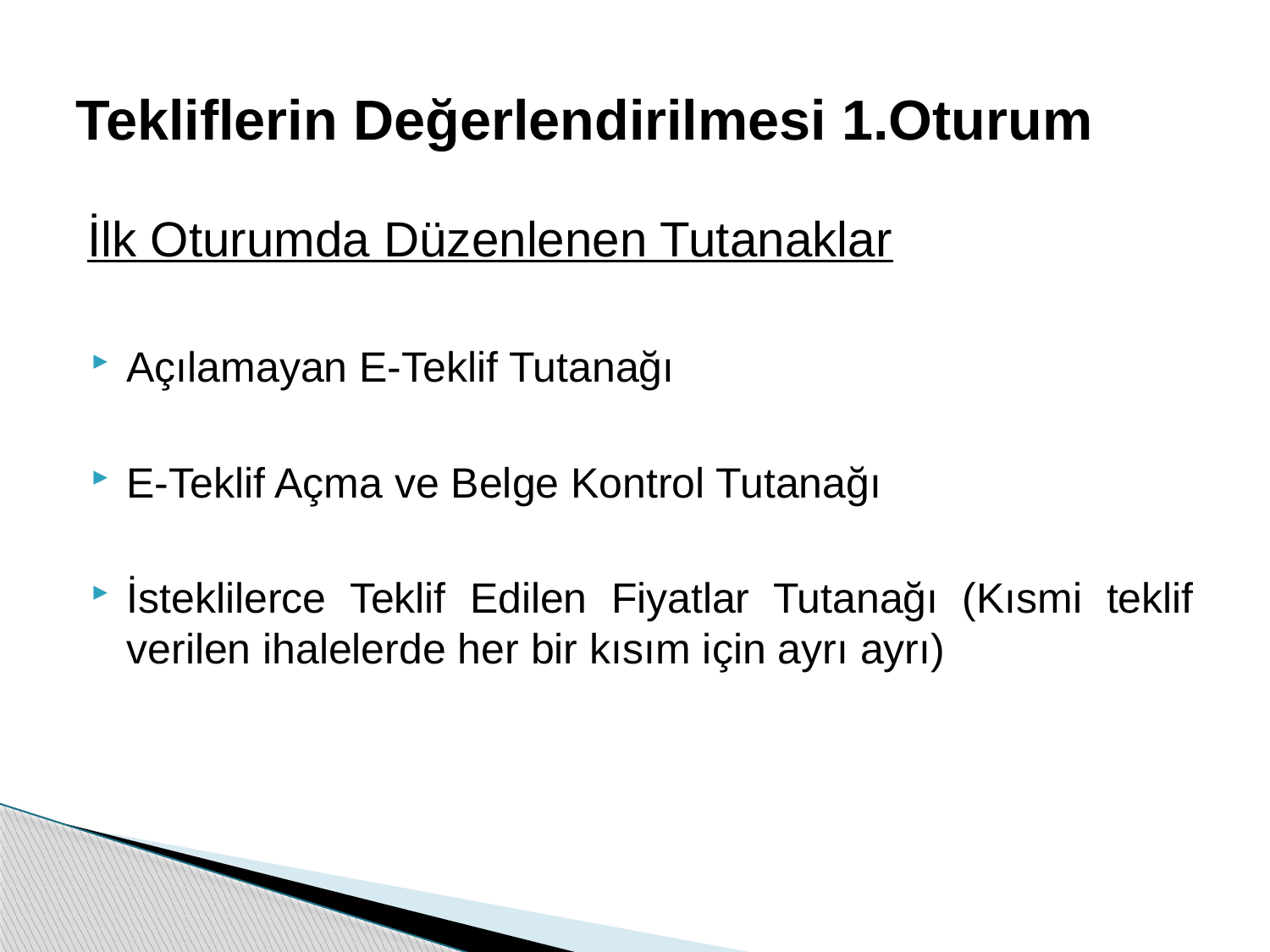

# Tekliflerin Değerlendirilmesi 1.Oturum
İlk Oturumda Düzenlenen Tutanaklar

Açılamayan E-Teklif Tutanağı

E-Teklif Açma ve Belge Kontrol Tutanağı

İsteklilerce Teklif Edilen Fiyatlar Tutanağı (Kısmi teklif verilen ihalelerde her bir kısım için ayrı ayrı)